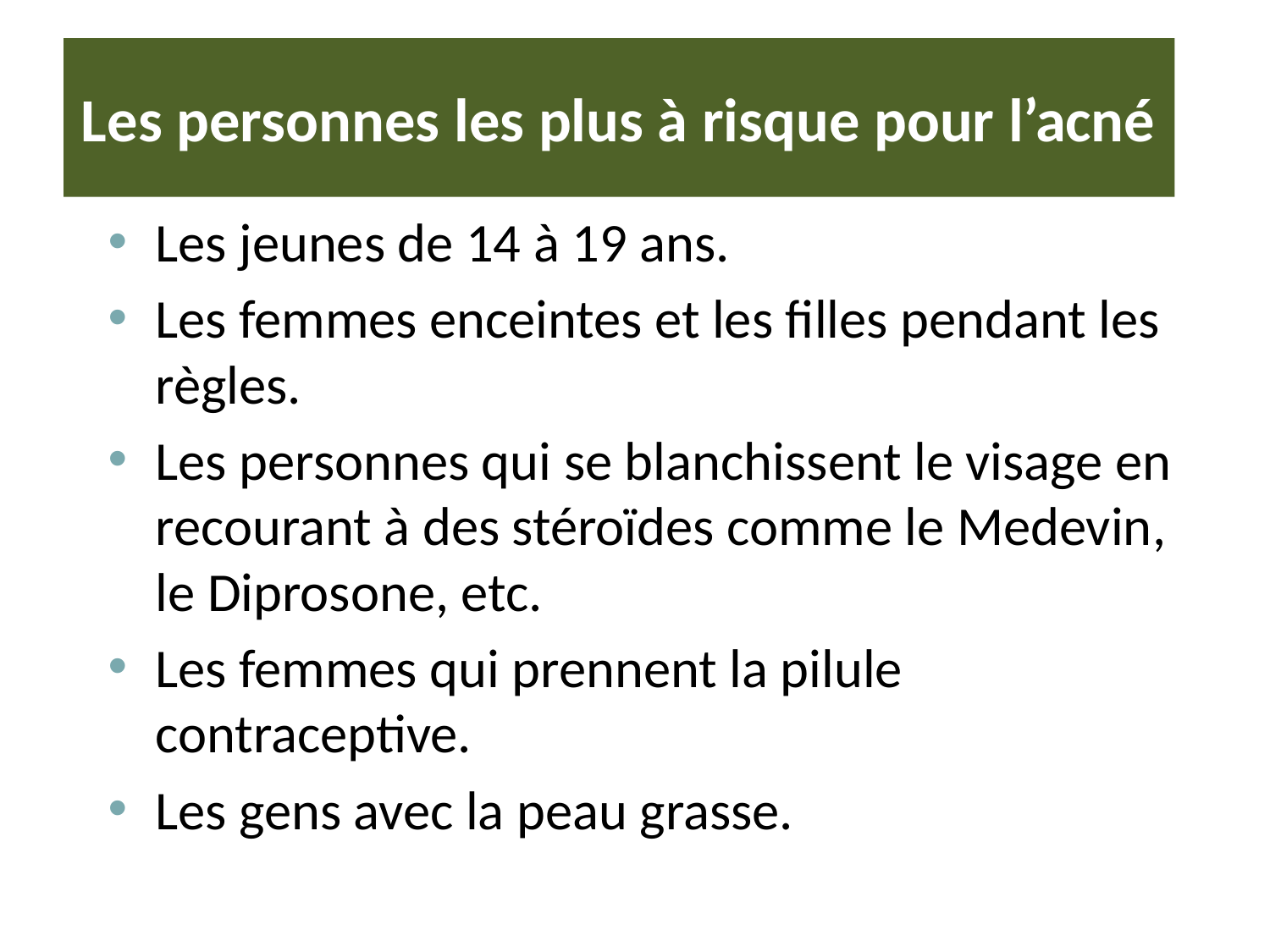

# Les personnes les plus à risque pour l’acné
Les jeunes de 14 à 19 ans.
Les femmes enceintes et les filles pendant les règles.
Les personnes qui se blanchissent le visage en recourant à des stéroïdes comme le Medevin, le Diprosone, etc.
Les femmes qui prennent la pilule contraceptive.
Les gens avec la peau grasse.